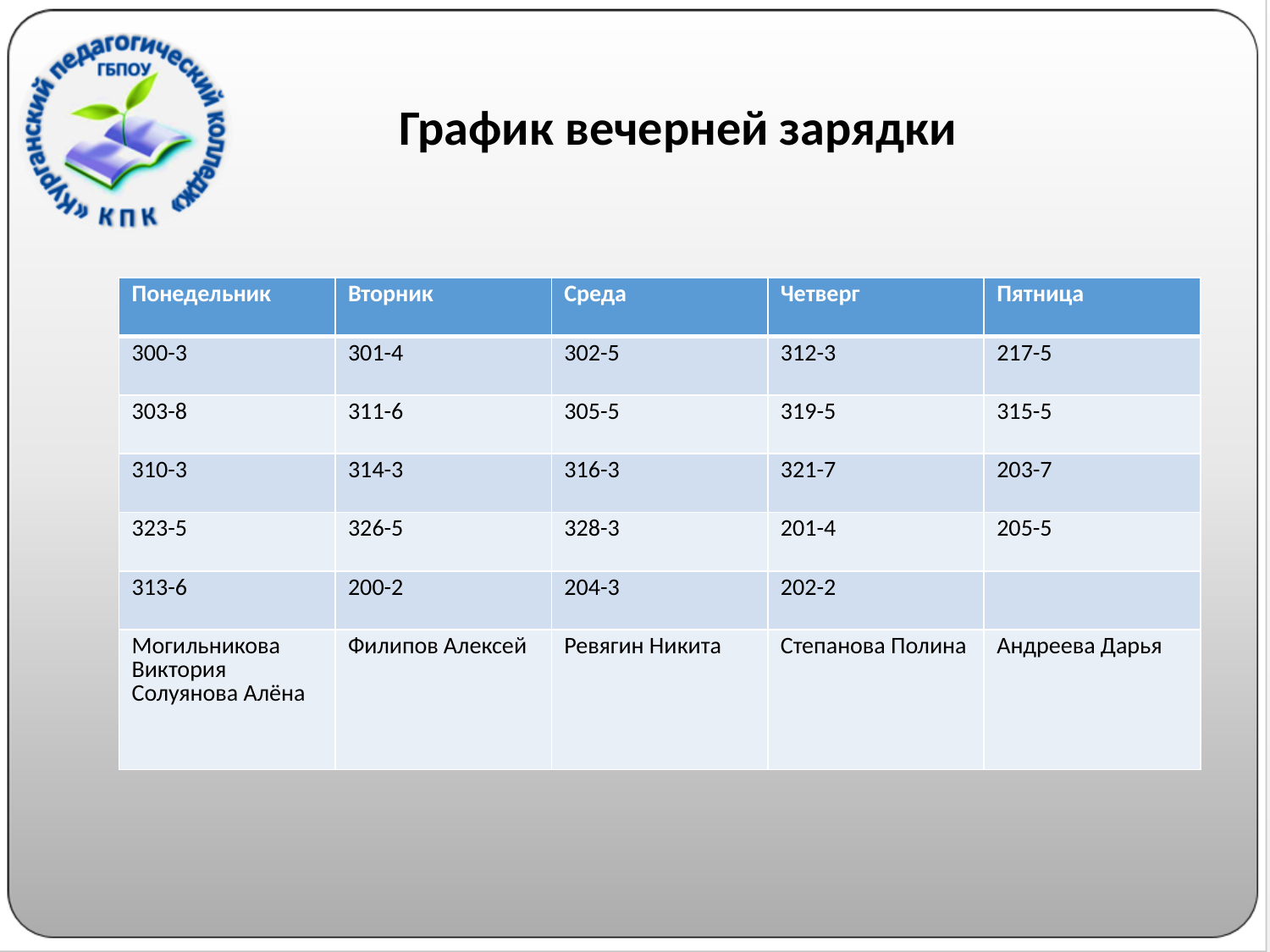

#
График вечерней зарядки
| Понедельник | Вторник | Среда | Четверг | Пятница |
| --- | --- | --- | --- | --- |
| 300-3 | 301-4 | 302-5 | 312-3 | 217-5 |
| 303-8 | 311-6 | 305-5 | 319-5 | 315-5 |
| 310-3 | 314-3 | 316-3 | 321-7 | 203-7 |
| 323-5 | 326-5 | 328-3 | 201-4 | 205-5 |
| 313-6 | 200-2 | 204-3 | 202-2 |  |
| Могильникова Виктория Солуянова Алёна | Филипов Алексей | Ревягин Никита | Степанова Полина | Андреева Дарья |